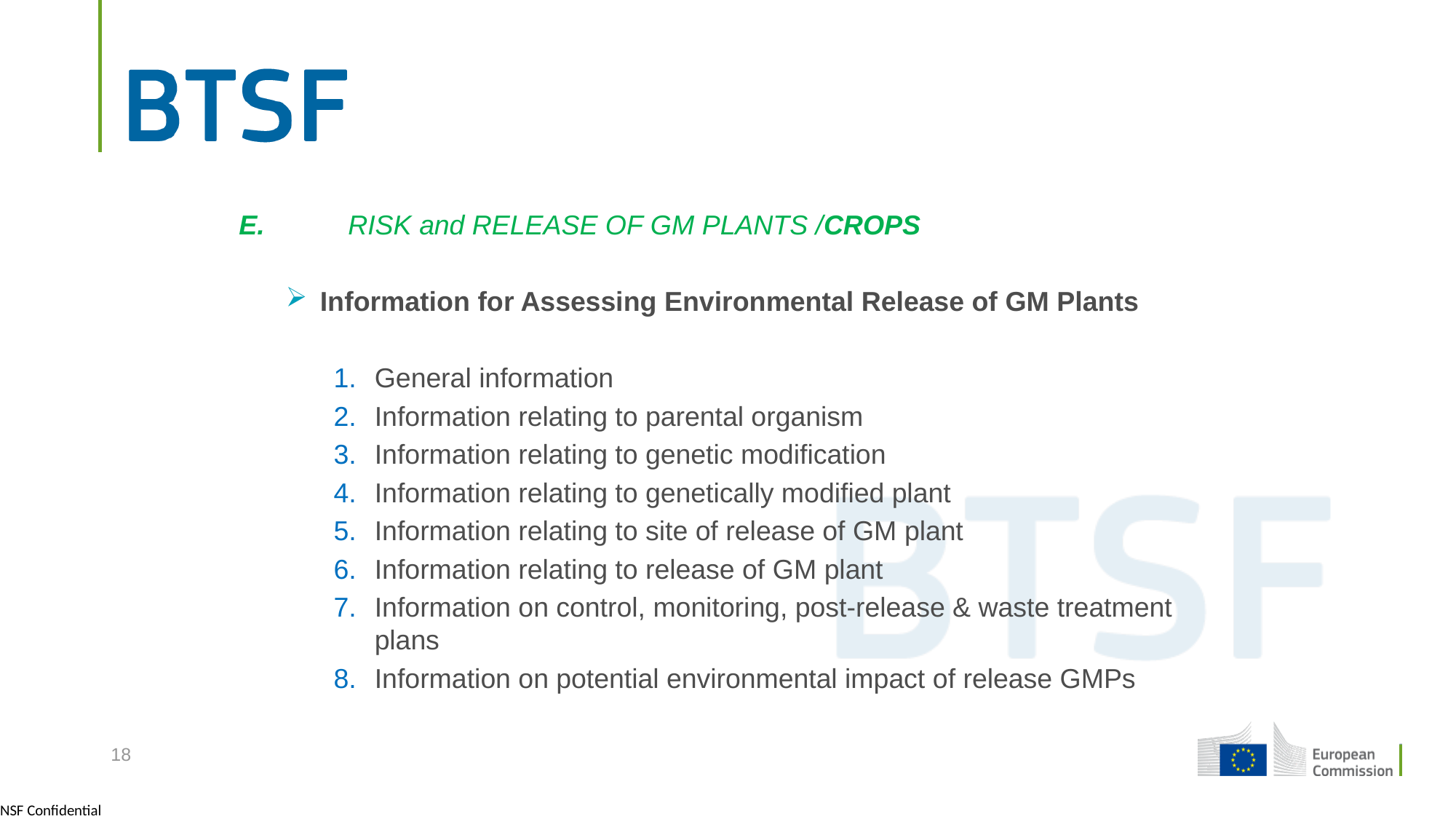

E.	 RISK and RELEASE OF GM PLANTS /CROPS

Information for Assessing Environmental Release of GM Plants

General information
Information relating to parental organism
Information relating to genetic modification
Information relating to genetically modified plant
Information relating to site of release of GM plant
Information relating to release of GM plant
Information on control, monitoring, post-release & waste treatment plans
Information on potential environmental impact of release GMPs

18